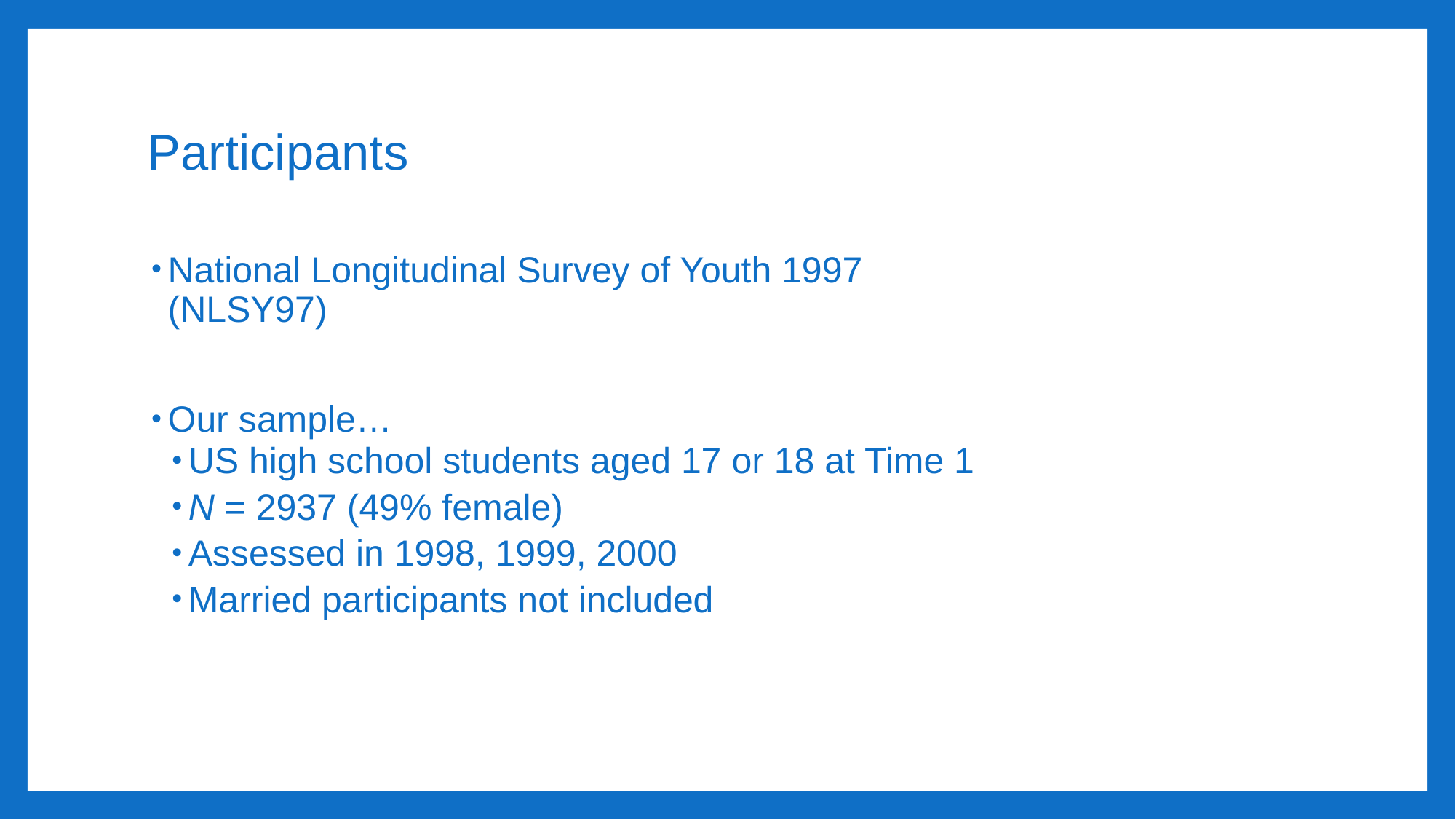

# Participants
National Longitudinal Survey of Youth 1997
(NLSY97)

Our sample…
US high school students aged 17 or 18 at Time 1
N = 2937 (49% female)
Assessed in 1998, 1999, 2000
Married participants not included